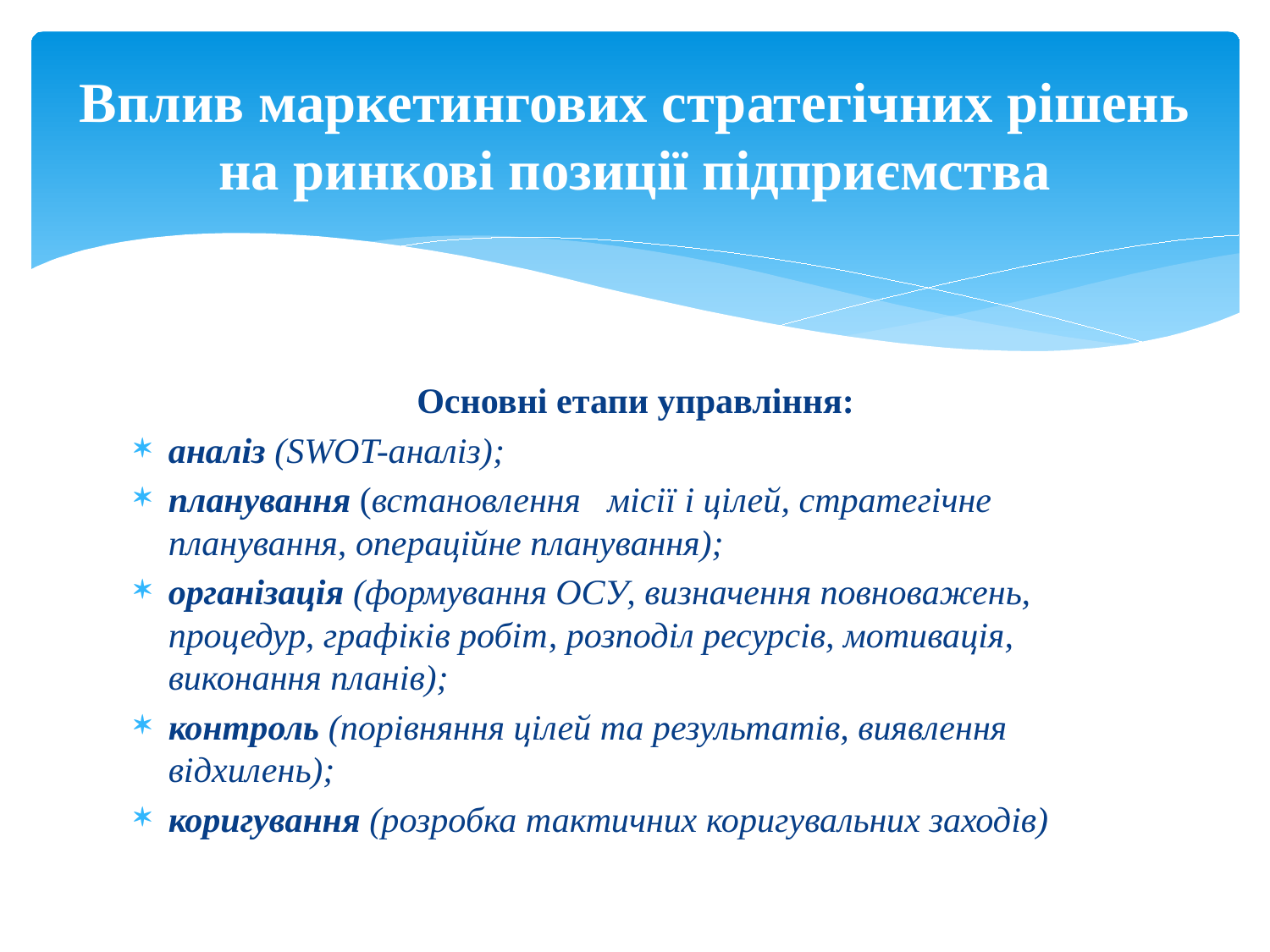

# Вплив маркетингових стратегічних рішень на ринкові позиції підприємства
Основні етапи управління:
аналіз (SWOT-аналіз);
планування (встановлення   місії і цілей, стратегічне планування, операційне планування);
організація (формування ОСУ, визначення повноважень, процедур, графіків робіт, розподіл ресурсів, мотивація, виконання планів);
контроль (порівняння цілей та результатів, виявлення відхилень);
коригування (розробка тактичних коригувальних заходів)